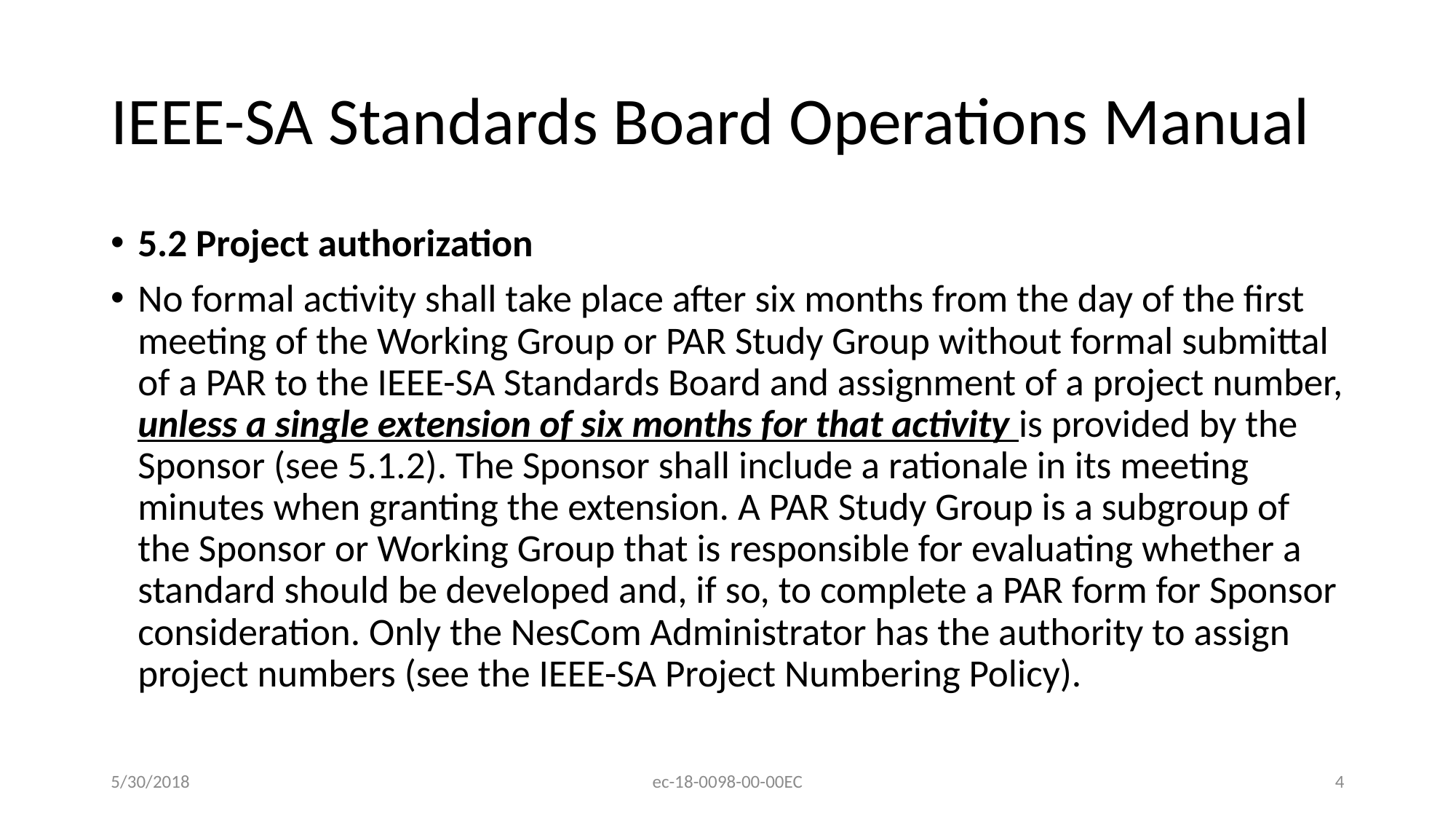

# IEEE-SA Standards Board Operations Manual
5.2 Project authorization
No formal activity shall take place after six months from the day of the first meeting of the Working Group or PAR Study Group without formal submittal of a PAR to the IEEE-SA Standards Board and assignment of a project number, unless a single extension of six months for that activity is provided by the Sponsor (see 5.1.2). The Sponsor shall include a rationale in its meeting minutes when granting the extension. A PAR Study Group is a subgroup of the Sponsor or Working Group that is responsible for evaluating whether a standard should be developed and, if so, to complete a PAR form for Sponsor consideration. Only the NesCom Administrator has the authority to assign project numbers (see the IEEE-SA Project Numbering Policy).
5/30/2018
ec-18-0098-00-00EC
4